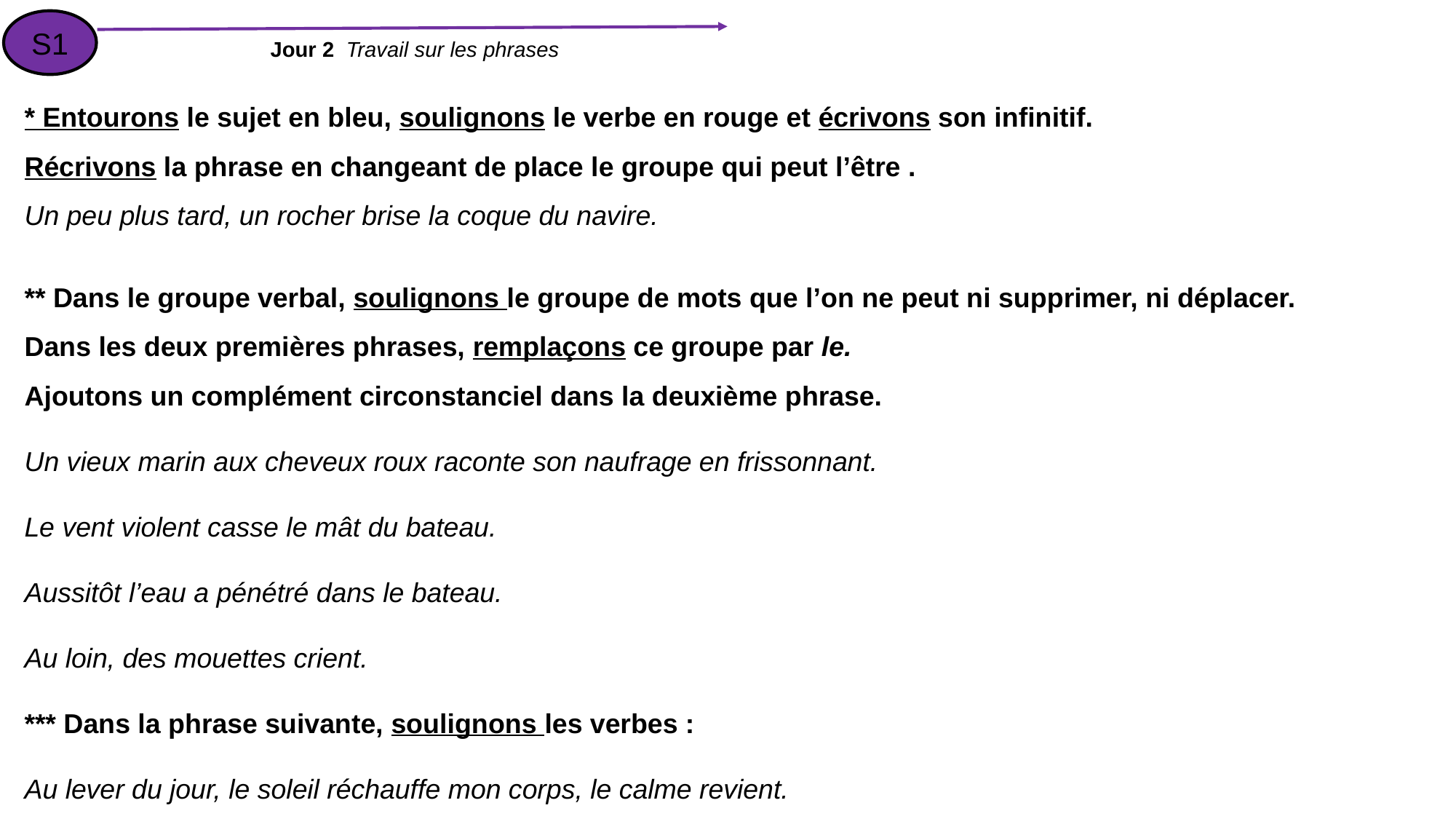

S1
Jour 2  Travail sur les phrases
* Entourons le sujet en bleu, soulignons le verbe en rouge et écrivons son infinitif.
Récrivons la phrase en changeant de place le groupe qui peut l’être .
Un peu plus tard, un rocher brise la coque du navire.

** Dans le groupe verbal, soulignons le groupe de mots que l’on ne peut ni supprimer, ni déplacer.
Dans les deux premières phrases, remplaçons ce groupe par le.
Ajoutons un complément circonstanciel dans la deuxième phrase.
Un vieux marin aux cheveux roux raconte son naufrage en frissonnant.
Le vent violent casse le mât du bateau.
Aussitôt l’eau a pénétré dans le bateau.
Au loin, des mouettes crient.

*** Dans la phrase suivante, soulignons les verbes :

Au lever du jour, le soleil réchauffe mon corps, le calme revient.